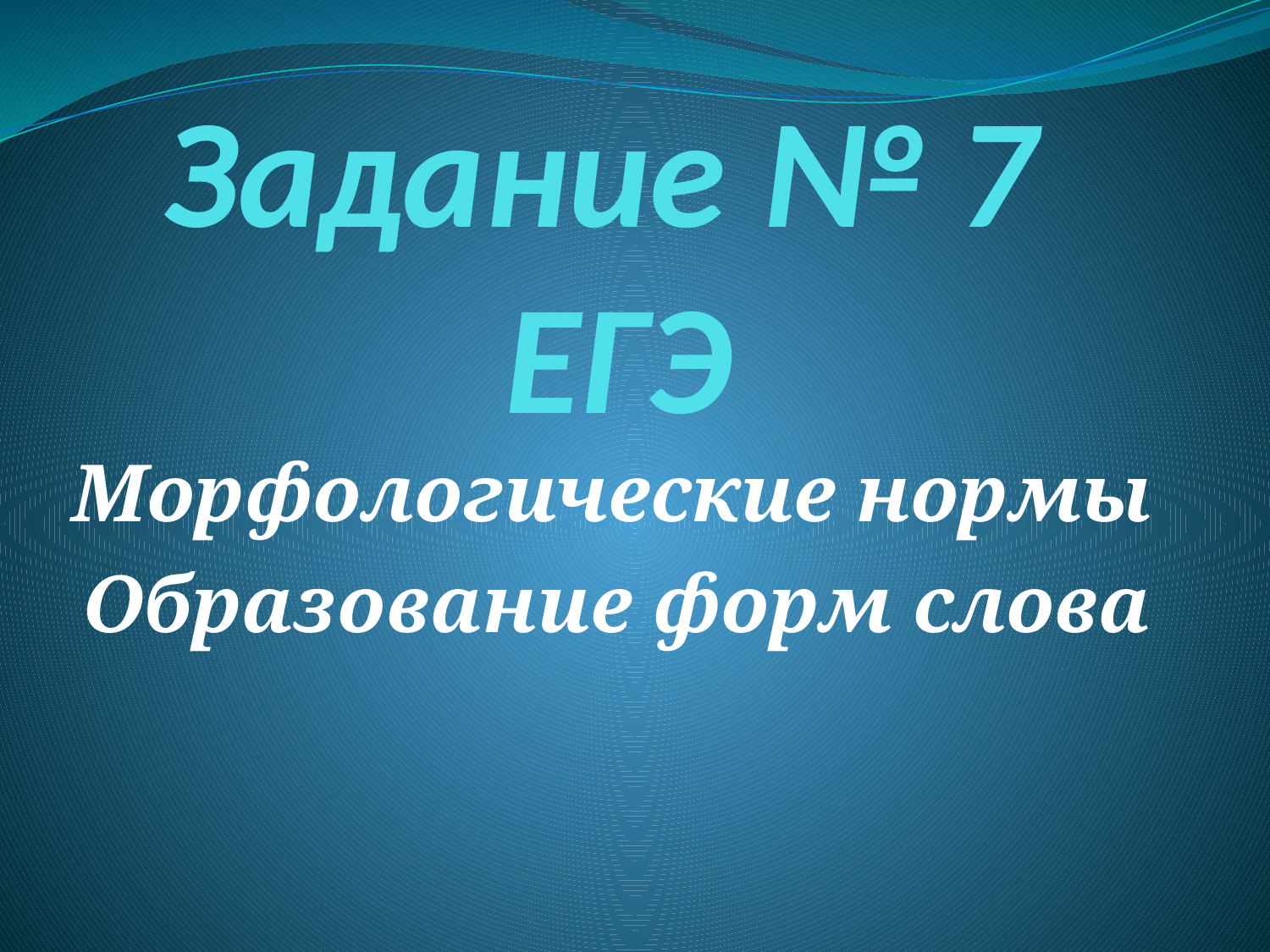

# Задание № 7 ЕГЭ
Морфологические нормы
Образование форм слова